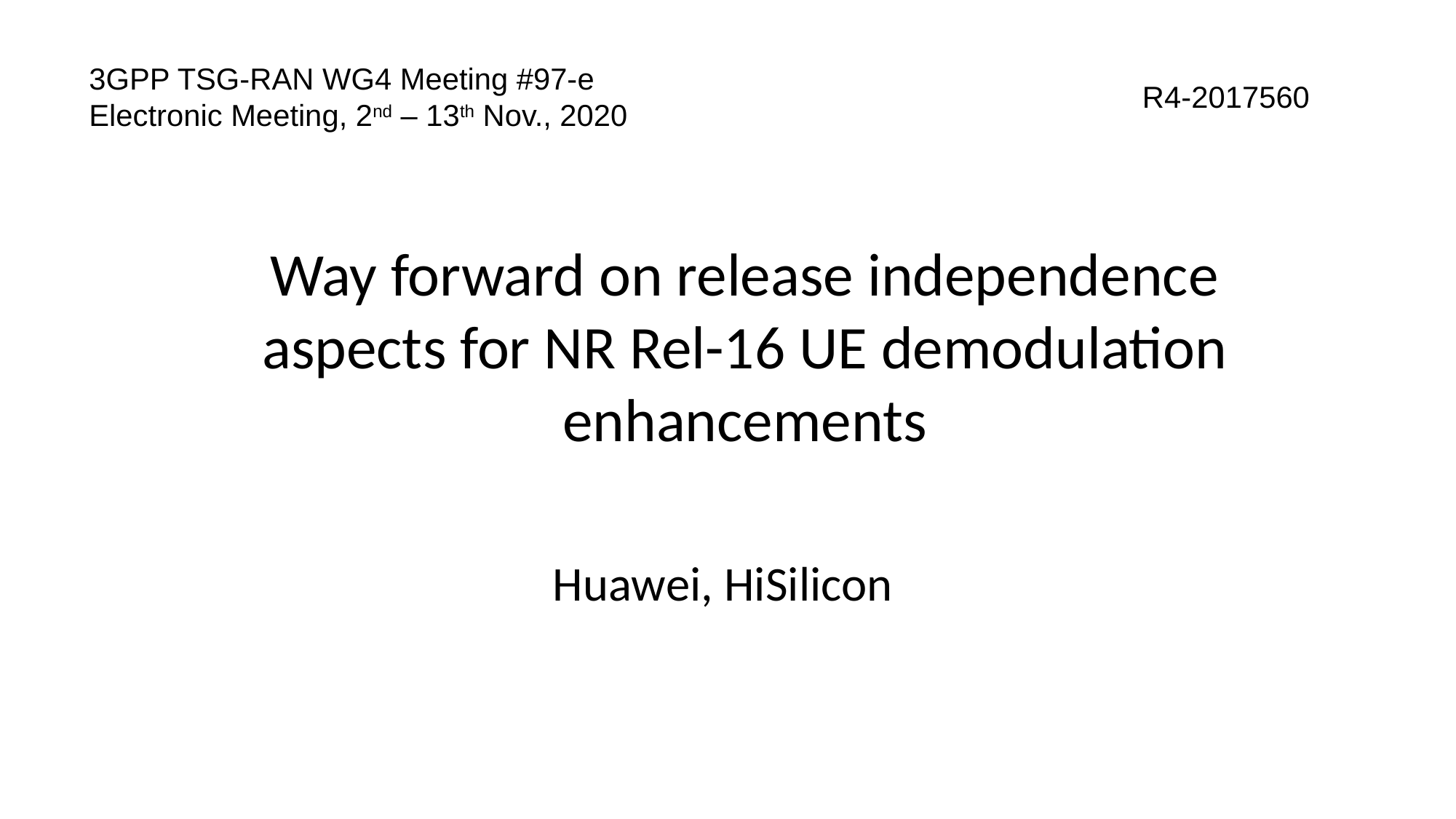

# 3GPP TSG-RAN WG4 Meeting #97-e Electronic Meeting, 2nd – 13th Nov., 2020
R4-2017560
Way forward on release independence aspects for NR Rel-16 UE demodulation enhancements
Huawei, HiSilicon